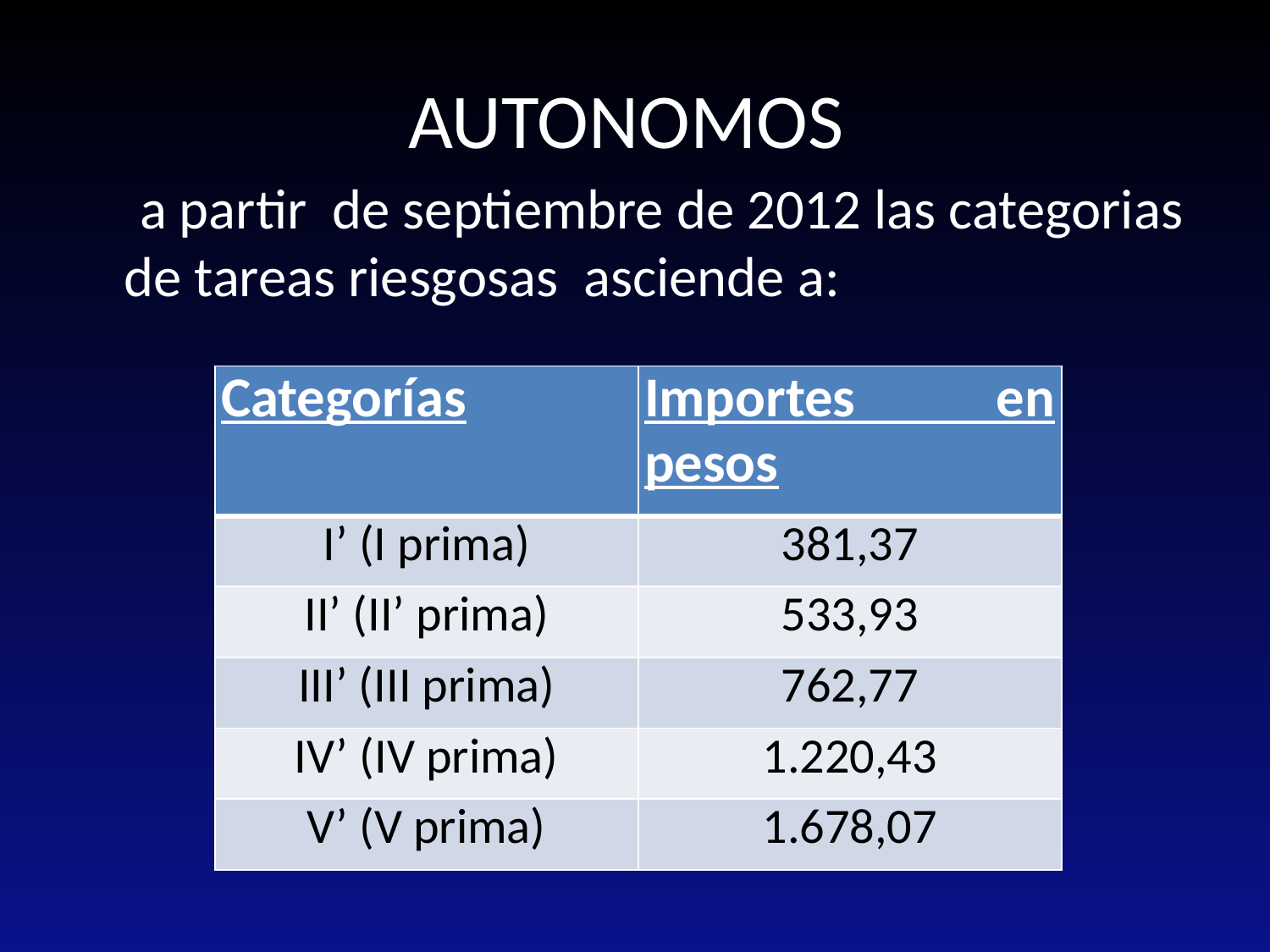

# AUTONOMOS
     a partir  de septiembre de 2012 las categorias de tareas riesgosas  asciende a:
| Categorías | Importes en pesos |
| --- | --- |
| I’ (I prima) | 381,37 |
| II’ (II’ prima) | 533,93 |
| III’ (III prima) | 762,77 |
| IV’ (IV prima) | 1.220,43 |
| V’ (V prima) | 1.678,07 |